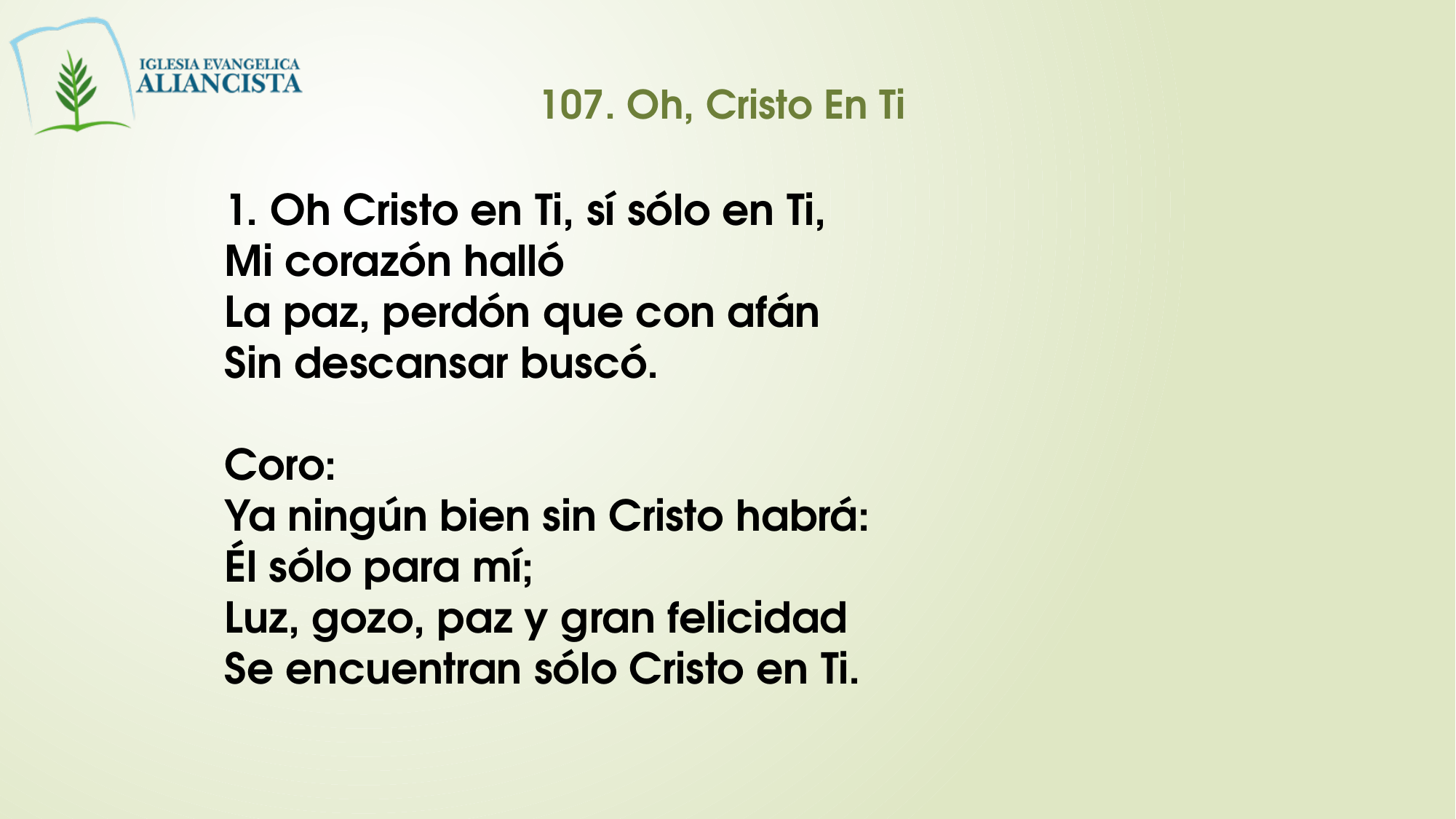

107. Oh, Cristo En Ti
1. Oh Cristo en Ti, sí sólo en Ti,
Mi corazón halló
La paz, perdón que con afán
Sin descansar buscó.

Coro:
Ya ningún bien sin Cristo habrá:
Él sólo para mí;
Luz, gozo, paz y gran felicidad
Se encuentran sólo Cristo en Ti.